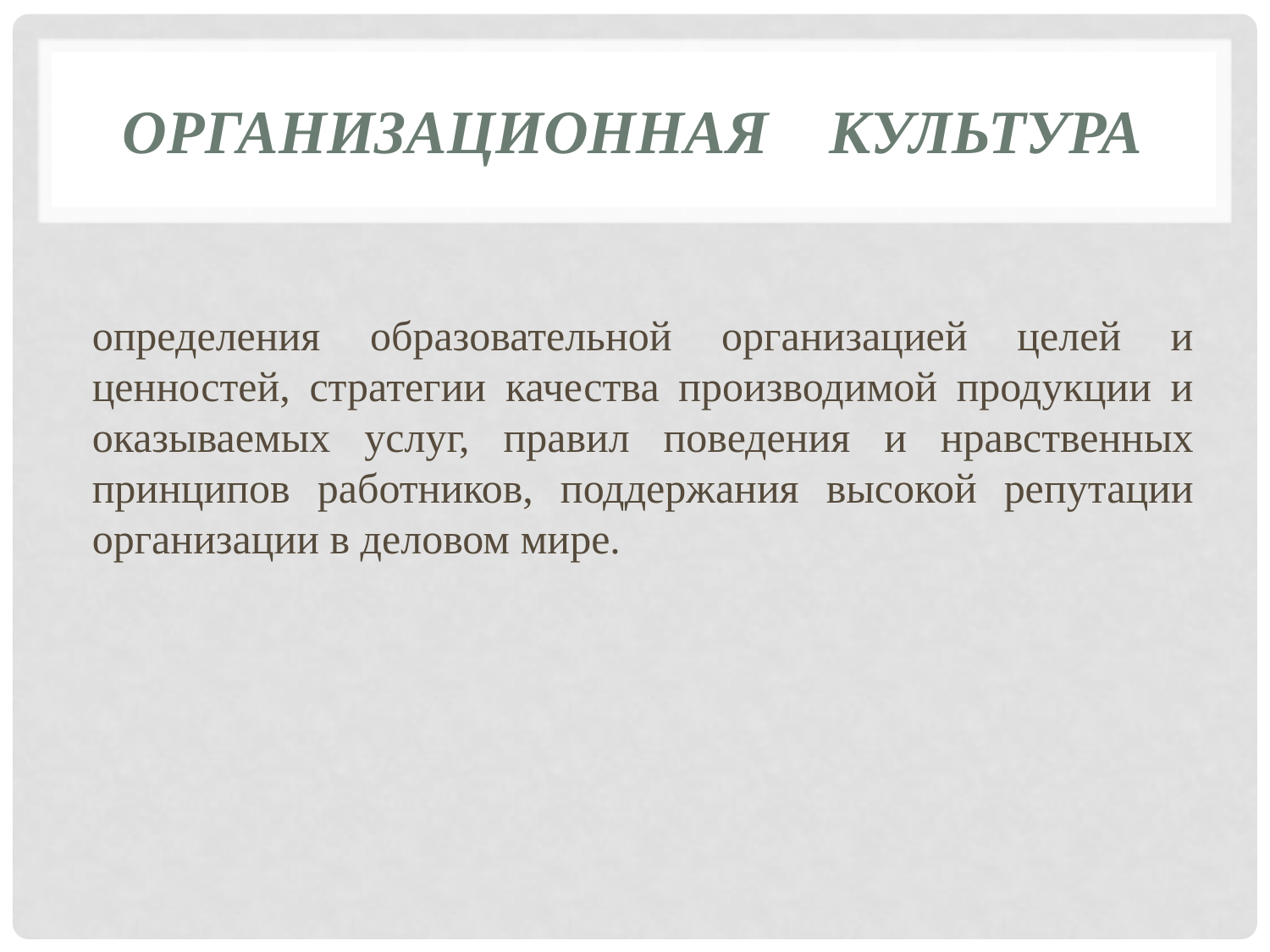

# Организационная    культура

определения образовательной организацией целей и ценностей, стратегии качества производимой продукции и оказываемых услуг, правил поведения и нравственных принципов работников, поддержания высокой репутации организации в деловом мире.